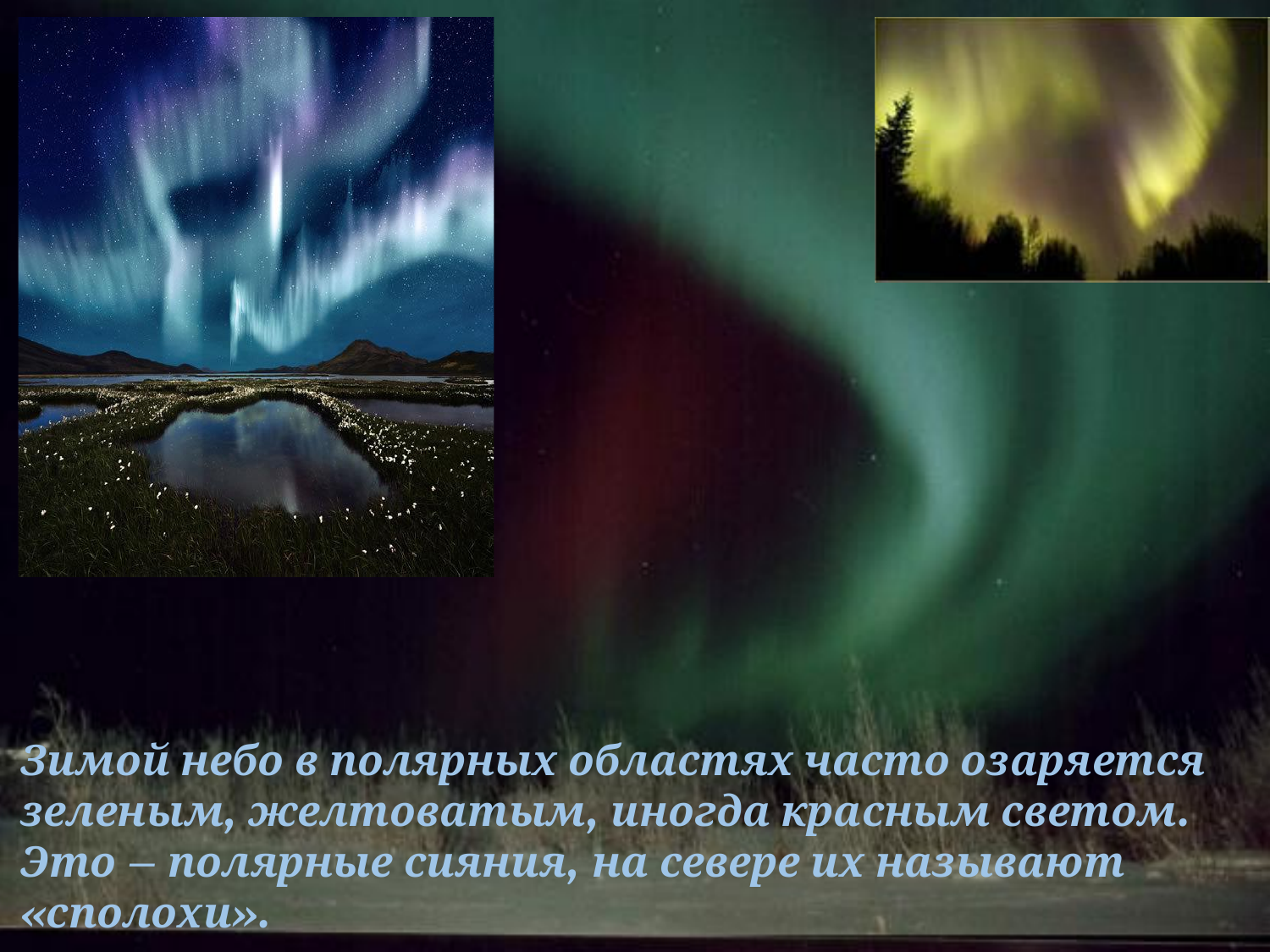

Зимой небо в полярных областях часто озаряется зеленым, желтоватым, иногда красным светом. Это – полярные сияния, на севере их называют «сполохи».